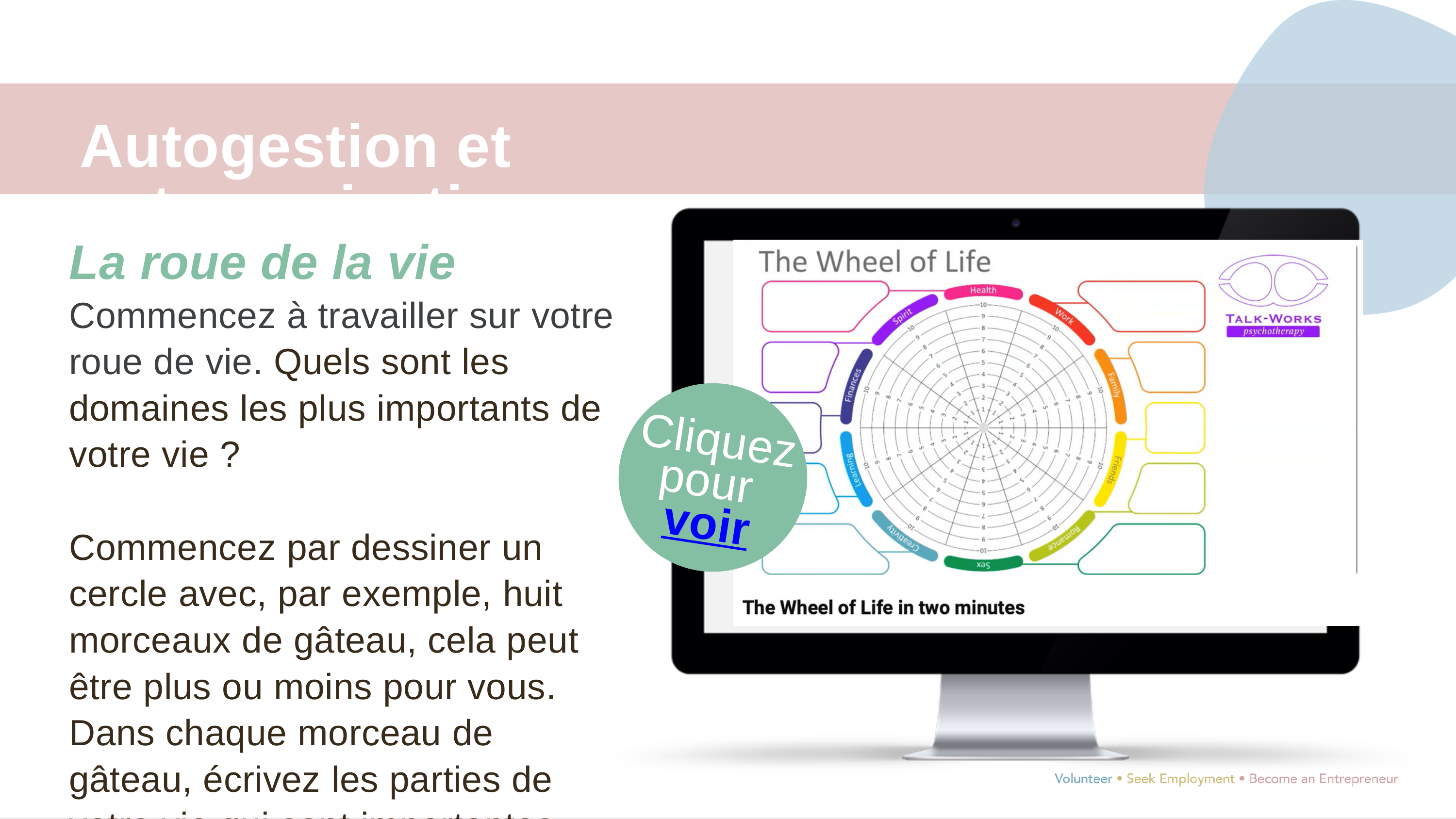

Autogestion et autonomisation

La roue de la vie
Commencez à travailler sur votre roue de vie. Quels sont les domaines les plus importants de votre vie ?

Commencez par dessiner un cercle avec, par exemple, huit morceaux de gâteau, cela peut être plus ou moins pour vous. Dans chaque morceau de gâteau, écrivez les parties de votre vie qui sont importantes pour vous.

Cliquez pour voir